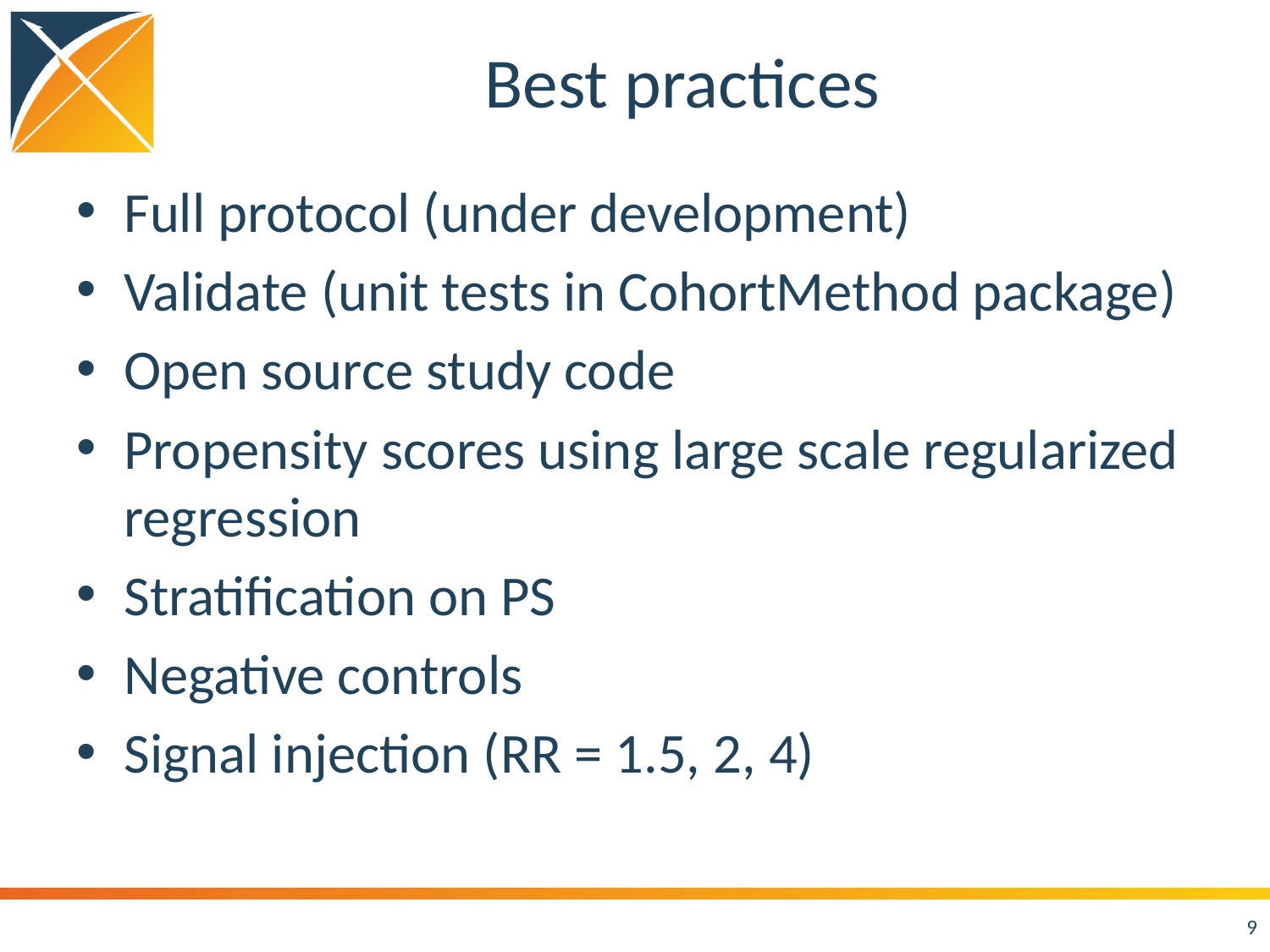

# Best practices
Full protocol (under development)
Validate (unit tests in CohortMethod package)
Open source study code
Propensity scores using large scale regularized regression
Stratification on PS
Negative controls
Signal injection (RR = 1.5, 2, 4)

9